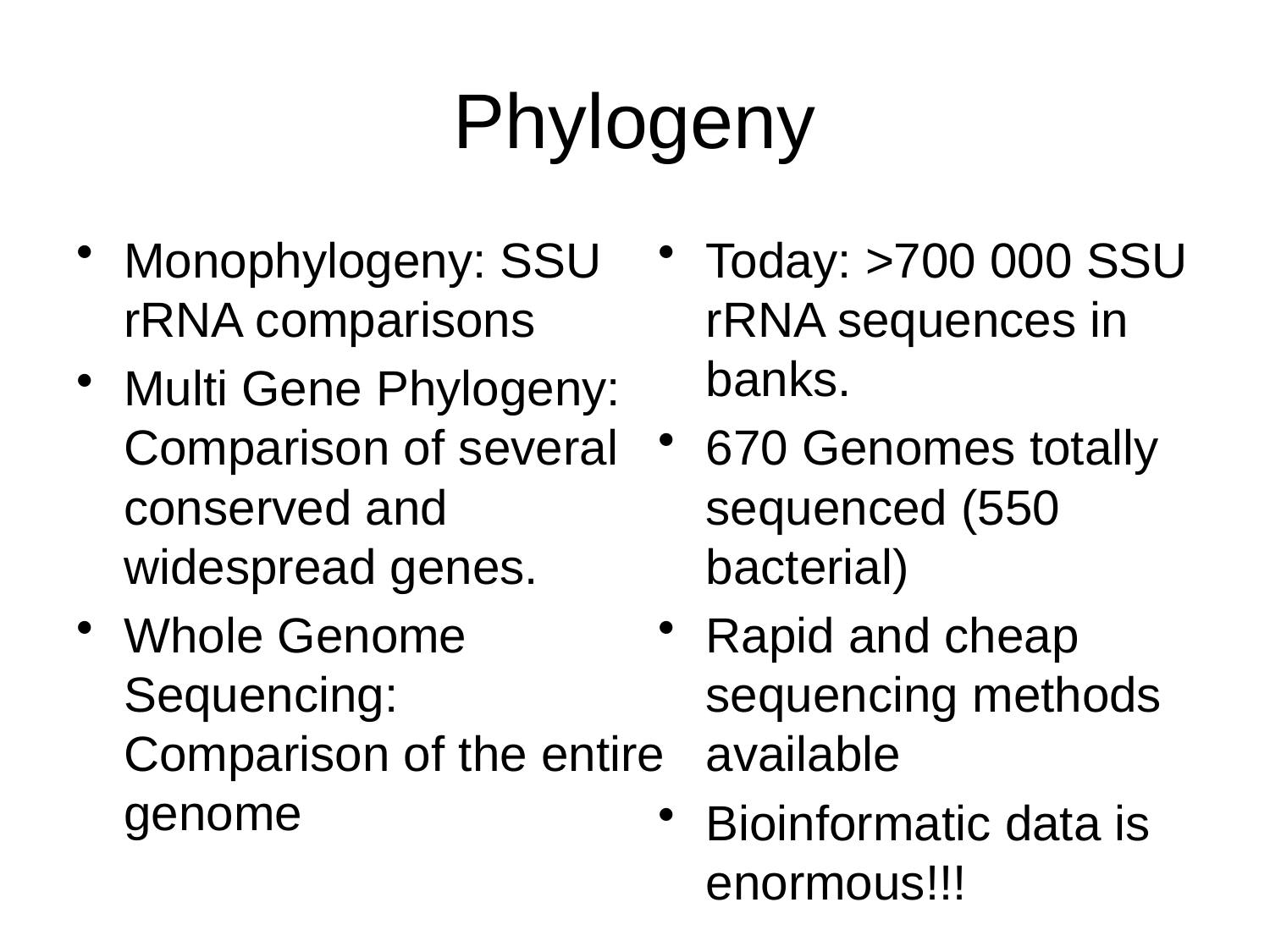

# Phylogeny
Monophylogeny: SSU rRNA comparisons
Multi Gene Phylogeny: Comparison of several conserved and widespread genes.
Whole Genome Sequencing: Comparison of the entire genome
Today: >700 000 SSU rRNA sequences in banks.
670 Genomes totally sequenced (550 bacterial)
Rapid and cheap sequencing methods available
Bioinformatic data is enormous!!!